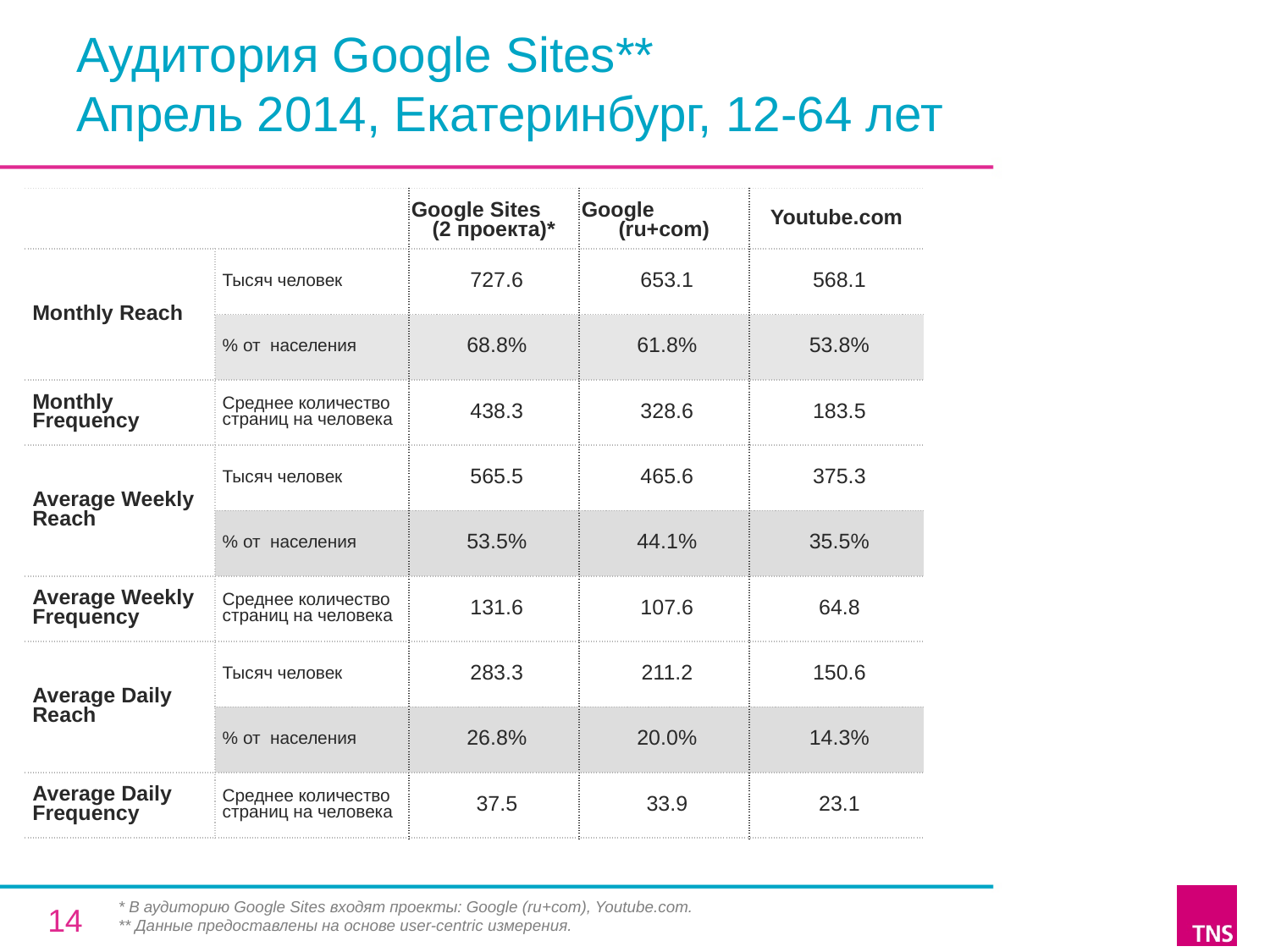

# Аудитория Google Sites** Апрель 2014, Екатеринбург, 12-64 лет
|  |  | Google Sites (2 проекта)\* | Google (ru+com) | Youtube.com |
| --- | --- | --- | --- | --- |
| Monthly Reach | Тысяч человек | 727.6 | 653.1 | 568.1 |
|  | % от населения | 68.8% | 61.8% | 53.8% |
| Monthly Frequency | Среднее количество страниц на человека | 438.3 | 328.6 | 183.5 |
| Average Weekly Reach | Тысяч человек | 565.5 | 465.6 | 375.3 |
|  | % от населения | 53.5% | 44.1% | 35.5% |
| Average Weekly Frequency | Среднее количество страниц на человека | 131.6 | 107.6 | 64.8 |
| Average Daily Reach | Тысяч человек | 283.3 | 211.2 | 150.6 |
|  | % от населения | 26.8% | 20.0% | 14.3% |
| Average Daily Frequency | Среднее количество страниц на человека | 37.5 | 33.9 | 23.1 |
* В аудиторию Google Sites входят проекты: Google (ru+com), Youtube.com.
** Данные предоставлены на основе user-centric измерения.
14